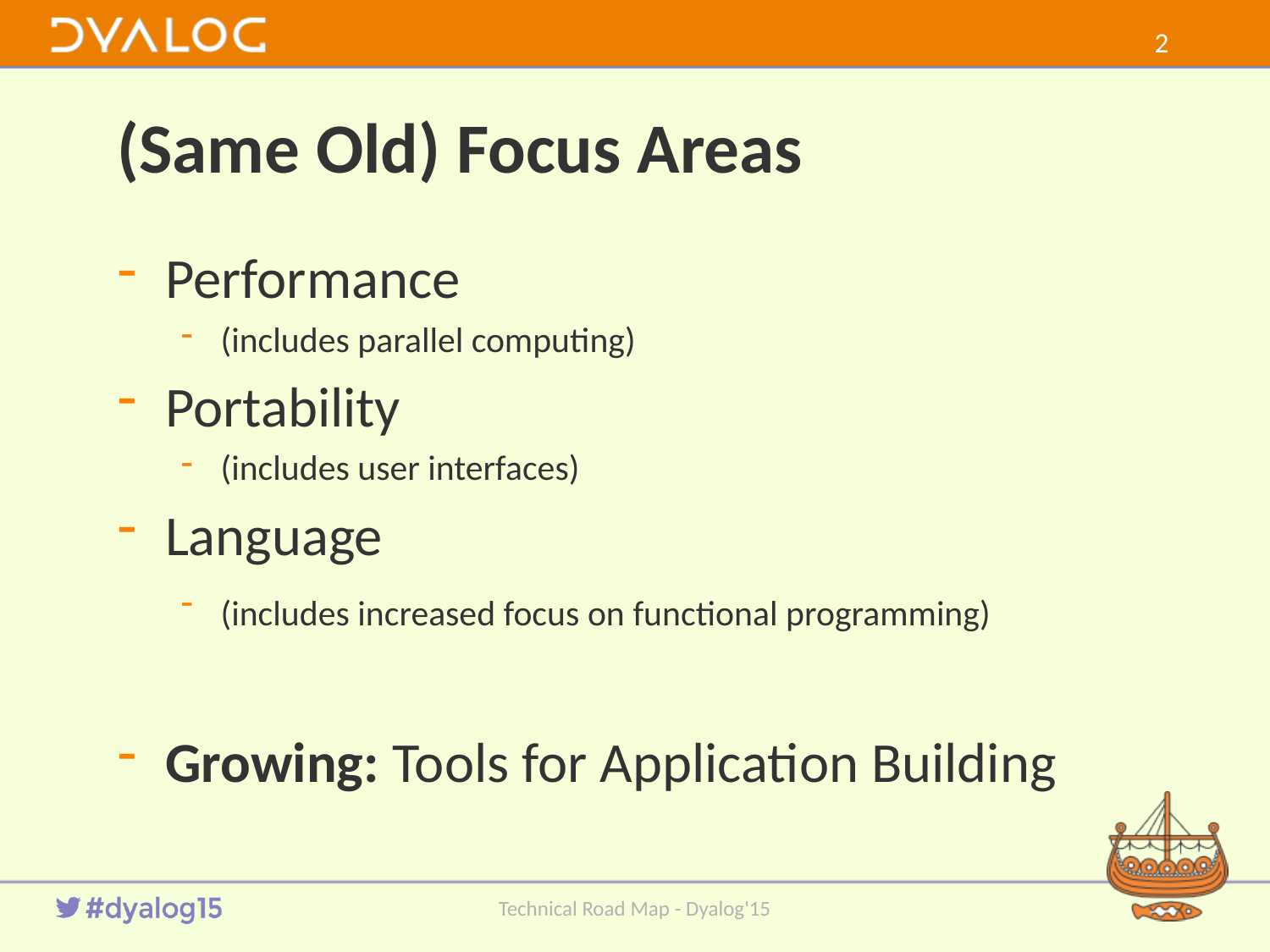

2
# (Same Old) Focus Areas
Performance
(includes parallel computing)
Portability
(includes user interfaces)
Language
(includes increased focus on functional programming)

Growing: Tools for Application Building
Technical Road Map - Dyalog'15